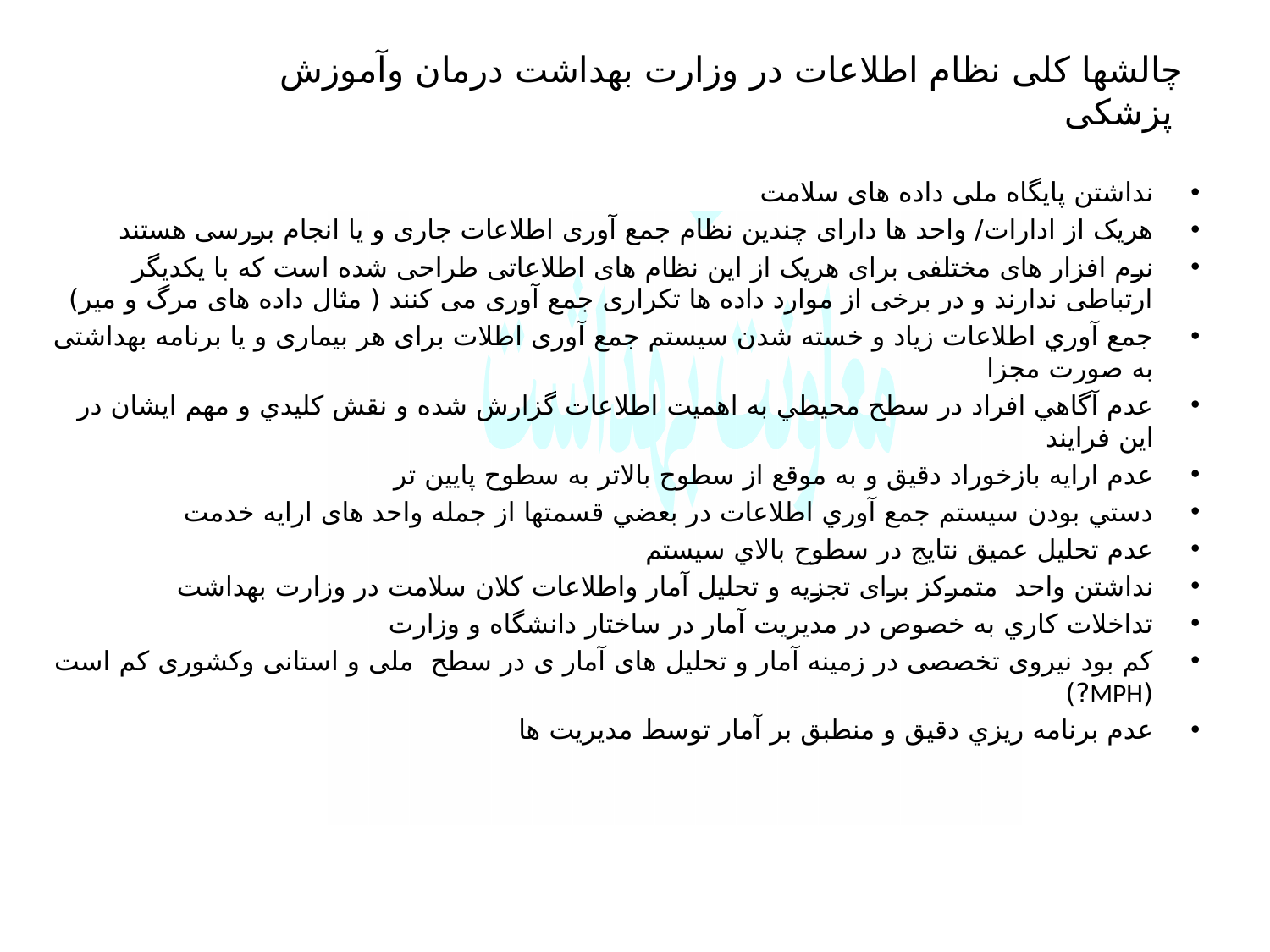

# چالشها کلی نظام اطلاعات در وزارت بهداشت درمان وآموزش پزشکی
نداشتن پایگاه ملی داده های سلامت
هریک از ادارات/ واحد ها دارای چندین نظام جمع آوری اطلاعات جاری و یا انجام بررسی هستند
نرم افزار های مختلفی برای هریک از این نظام های اطلاعاتی طراحی شده است که با یکدیگر ارتباطی ندارند و در برخی از موارد داده ها تکراری جمع آوری می کنند ( مثال داده های مرگ و میر)
جمع آوري اطلاعات زياد و خسته شدن سيستم جمع آوری اطلات برای هر بیماری و یا برنامه بهداشتی به صورت مجزا
عدم آگاهي افراد در سطح محيطي به اهميت اطلاعات گزارش شده و نقش کليدي و مهم ايشان در اين فرايند
عدم ارايه بازخوراد دقيق و به موقع از سطوح بالاتر به سطوح پايين تر
دستي بودن سيستم جمع آوري اطلاعات در بعضي قسمتها از جمله واحد های ارایه خدمت
عدم تحليل عميق نتايج در سطوح بالاي سيستم
نداشتن واحد  متمرکز برای تجزیه و تحلیل آمار واطلاعات کلان سلامت در وزارت بهداشت
تداخلات کاري به خصوص در مديريت آمار در ساختار دانشگاه و وزارت
کم بود نیروی تخصصی در زمینه آمار و تحلیل های آمار ی در سطح  ملی و استانی وکشوری کم است (MPH?)
عدم برنامه ريزي دقيق و منطبق بر آمار توسط مديريت ها